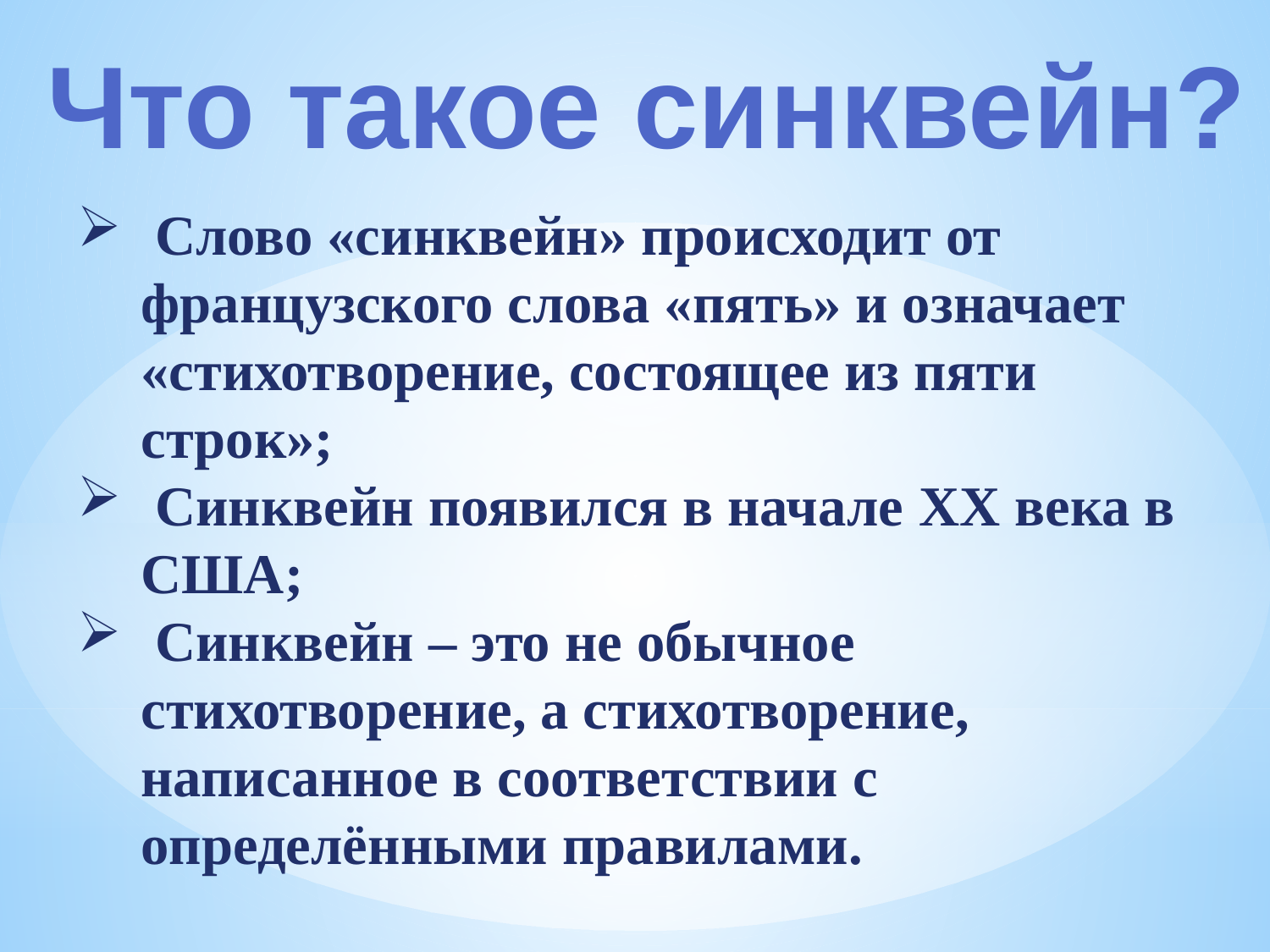

Что такое синквейн?
 Слово «синквейн» происходит от французского слова «пять» и означает «стихотворение, состоящее из пяти строк»;
 Cинквейн появился в начале XX века в США;
 Синквейн – это не обычное стихотворение, а стихотворение, написанное в соответствии с определёнными правилами.